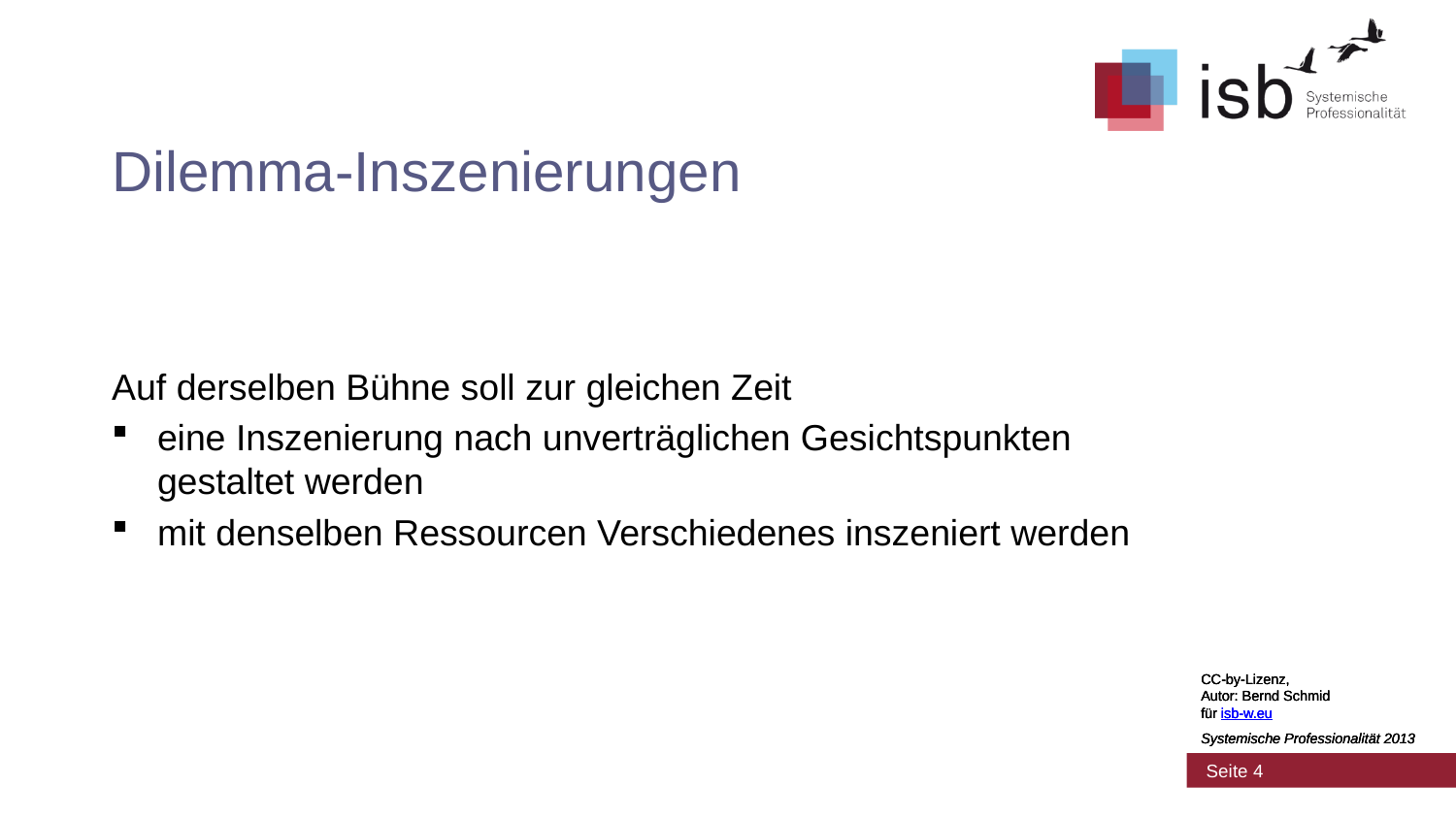

# Dilemma-Inszenierungen

Auf derselben Bühne soll zur gleichen Zeit
eine Inszenierung nach unverträglichen Gesichtspunkten gestaltet werden
mit denselben Ressourcen Verschiedenes inszeniert werden

CC-by-Lizenz,
Autor: Bernd Schmid
für isb-w.eu
Systemische Professionalität 2013

CC-by-Lizenz,
Autor: Bernd Schmid
für isb-w.eu
Systemische Professionalität 2013
 Seite 4